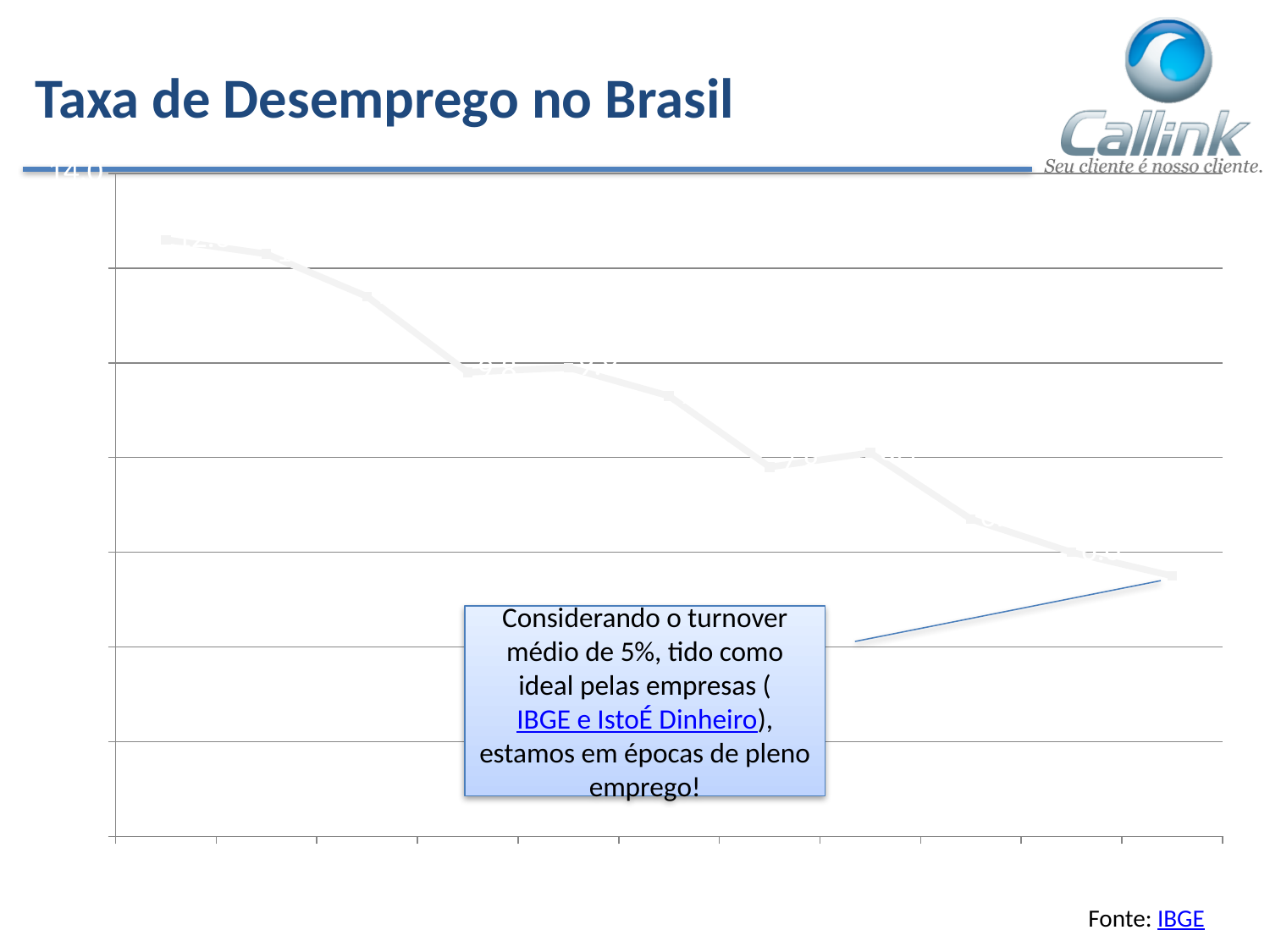

# Taxa de Desemprego no Brasil

### Chart

| Category | Índice |
|---|---|
| 2002 | 12.6 |
| 2003 | 12.3 |
| 2004 | 11.4 |
| 2005 | 9.8 |
| 2006 | 9.9 |
| 2007 | 9.3 |
| 2008 | 7.8 |
| 2009 | 8.1 |
| 2010 | 6.7 |
| 2011 | 6.0 |
| 2012 | 5.5 |
Considerando o turnover médio de 5%, tido como ideal pelas empresas (IBGE e IstoÉ Dinheiro), estamos em épocas de pleno emprego!
Fonte: IBGE